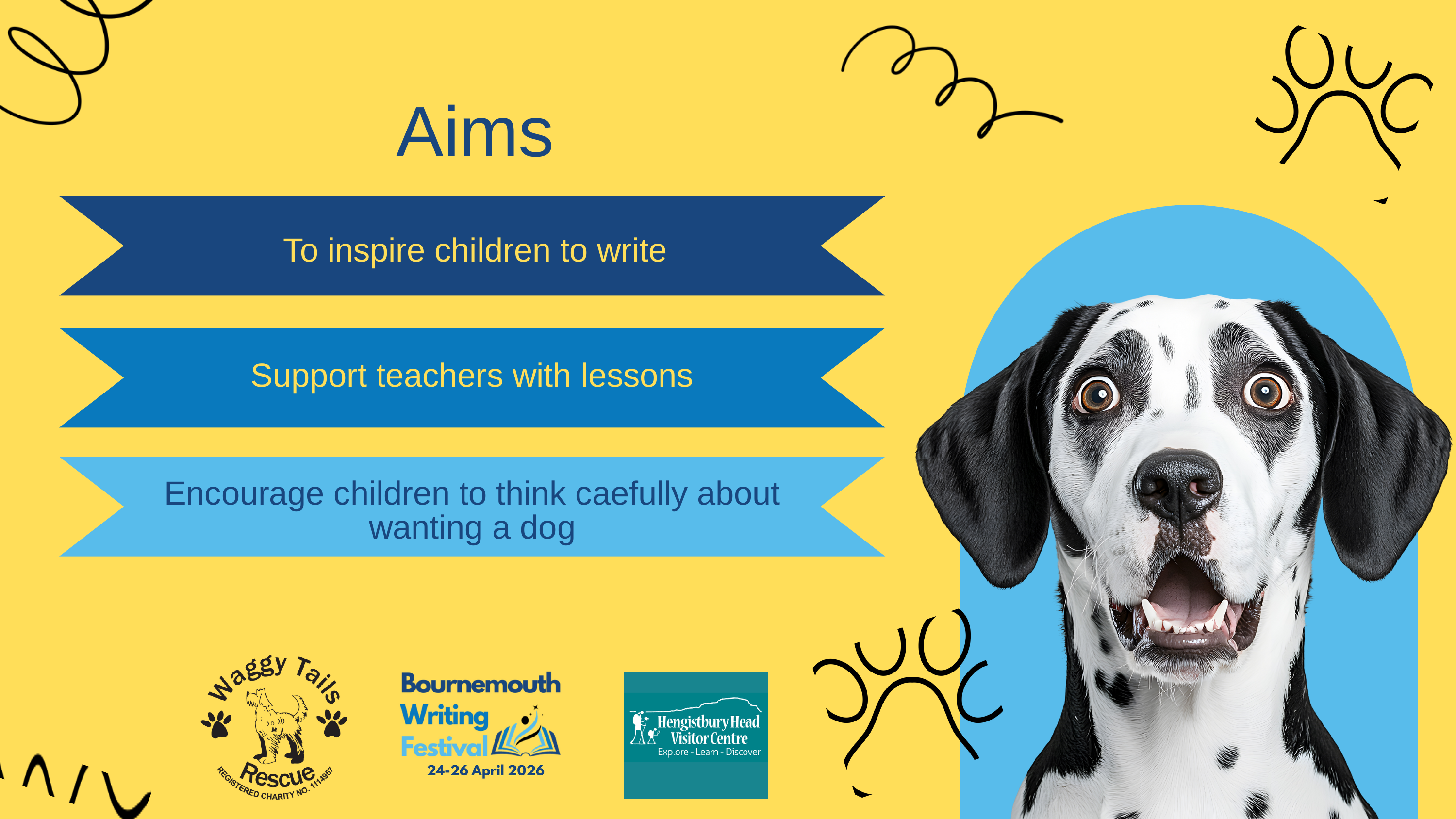

Aims

To inspire children to write

Support teachers with lessons

Encourage children to think caefully about wanting a dog